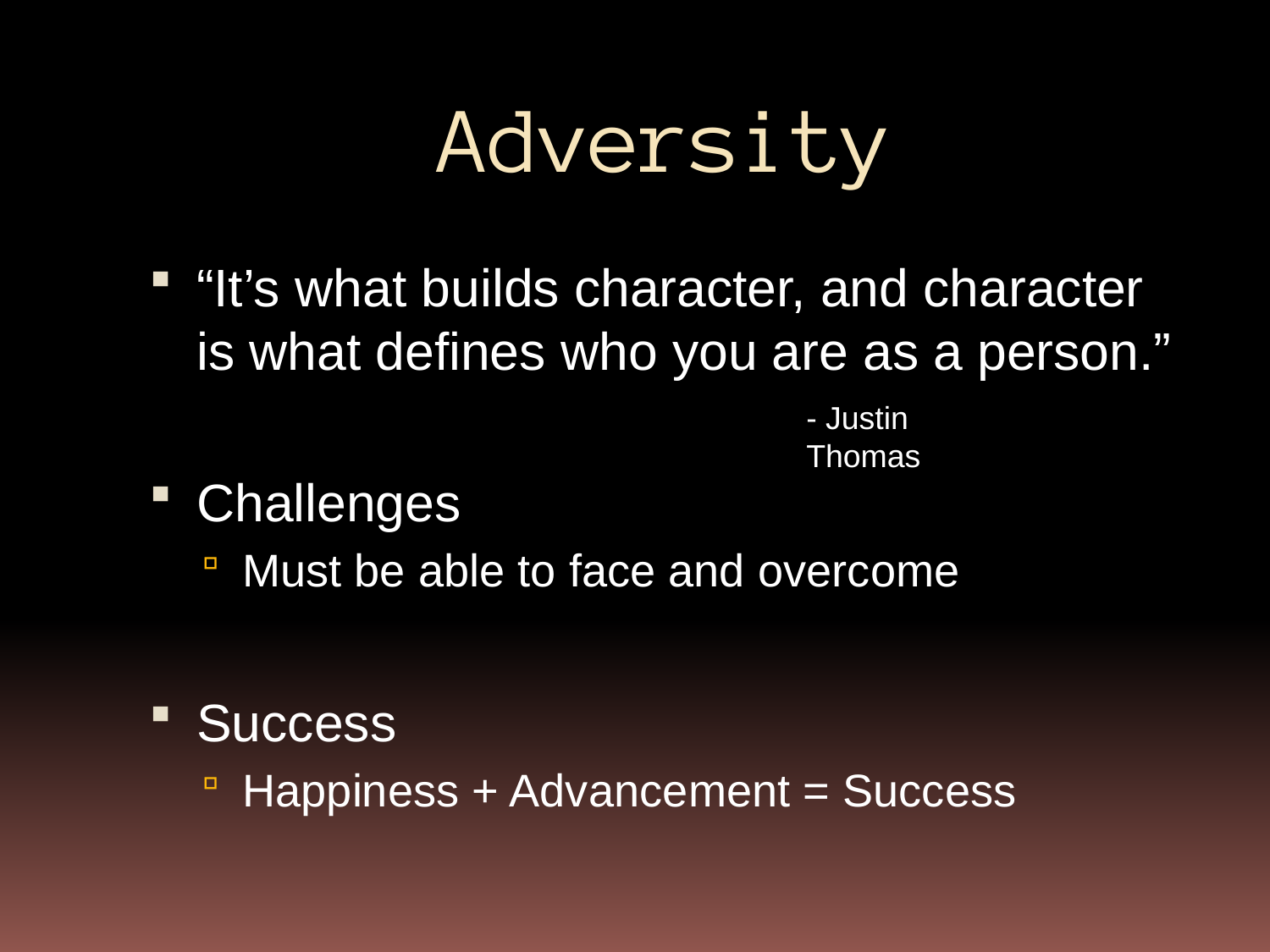

# Adversity
“It’s what builds character, and character is what defines who you are as a person.”

Challenges
Must be able to face and overcome

Success
Happiness + Advancement = Success
- Justin Thomas